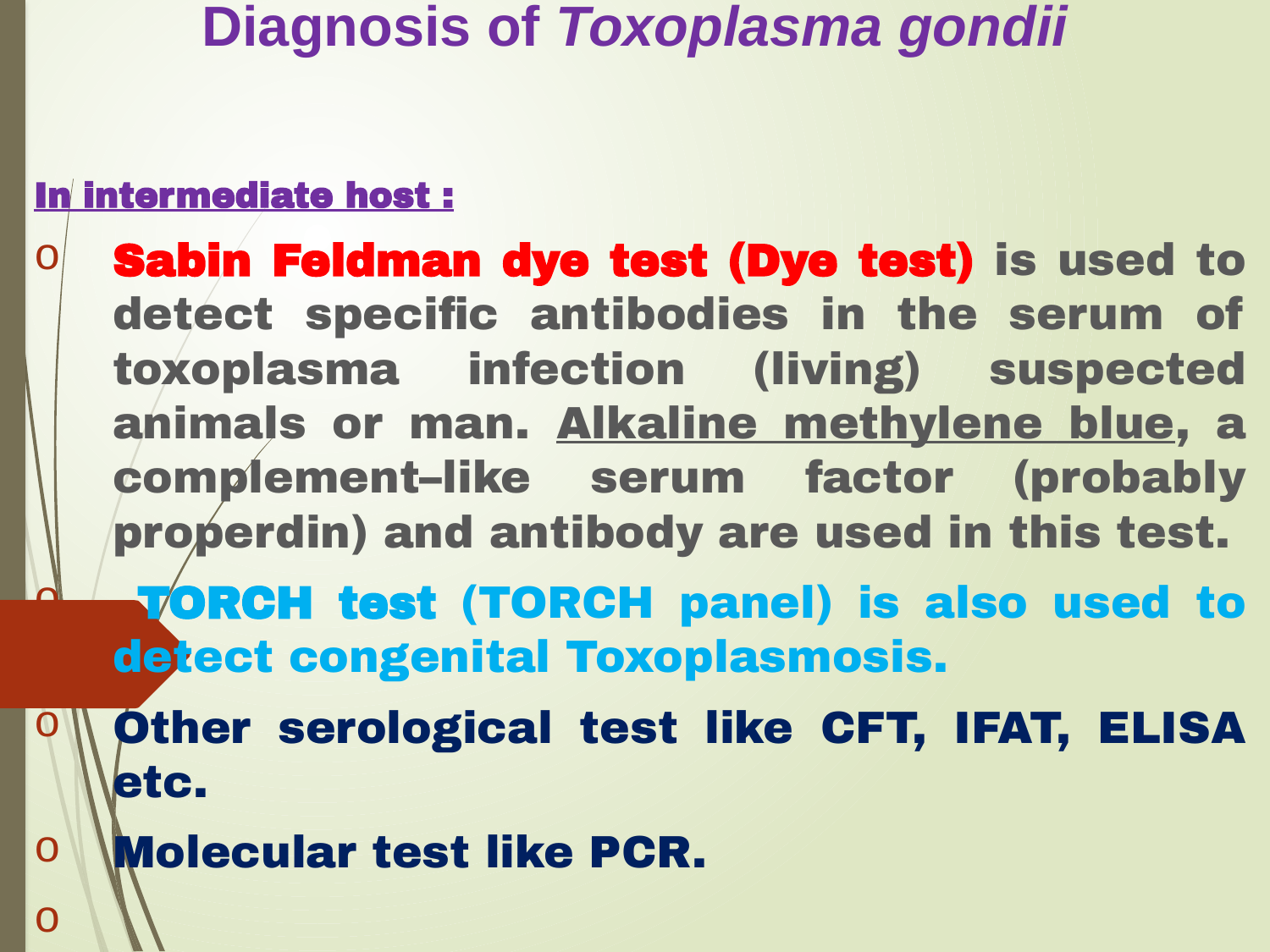

# Diagnosis of Toxoplasma gondii

In intermediate host :
Sabin Feldman dye test (Dye test) is used to detect specific antibodies in the serum of toxoplasma infection (living) suspected animals or man. Alkaline methylene blue, a complement–like serum factor (probably properdin) and antibody are used in this test.
 TORCH test (TORCH panel) is also used to detect congenital Toxoplasmosis.
Other serological test like CFT, IFAT, ELISA etc.
Molecular test like PCR.